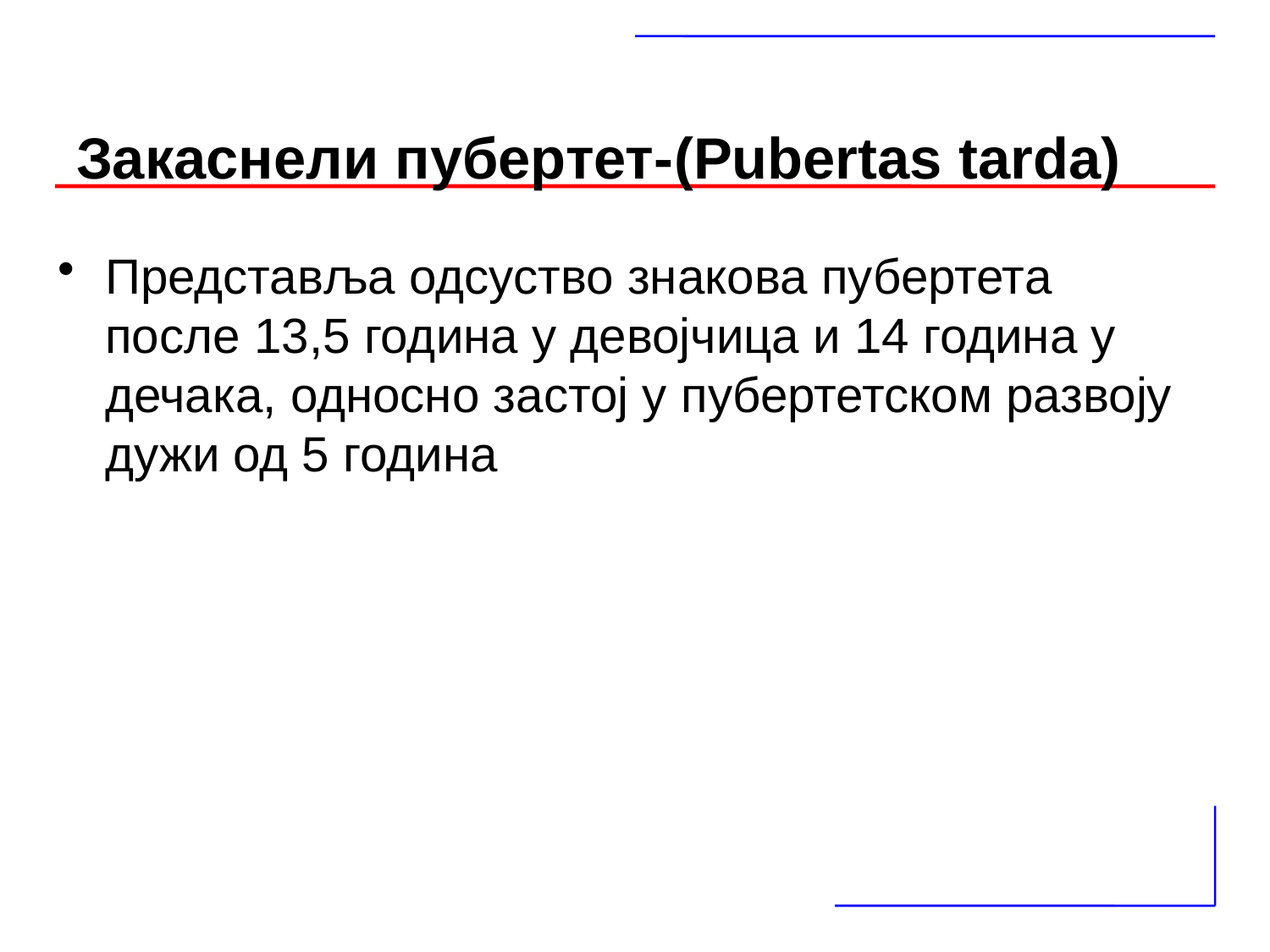

# Закаснели пубертет-(Pubertas tarda)
Представља одсуство знакова пубертета после 13,5 година у девојчица и 14 година у дечака, односно застој у пубертетском развоју дужи од 5 година